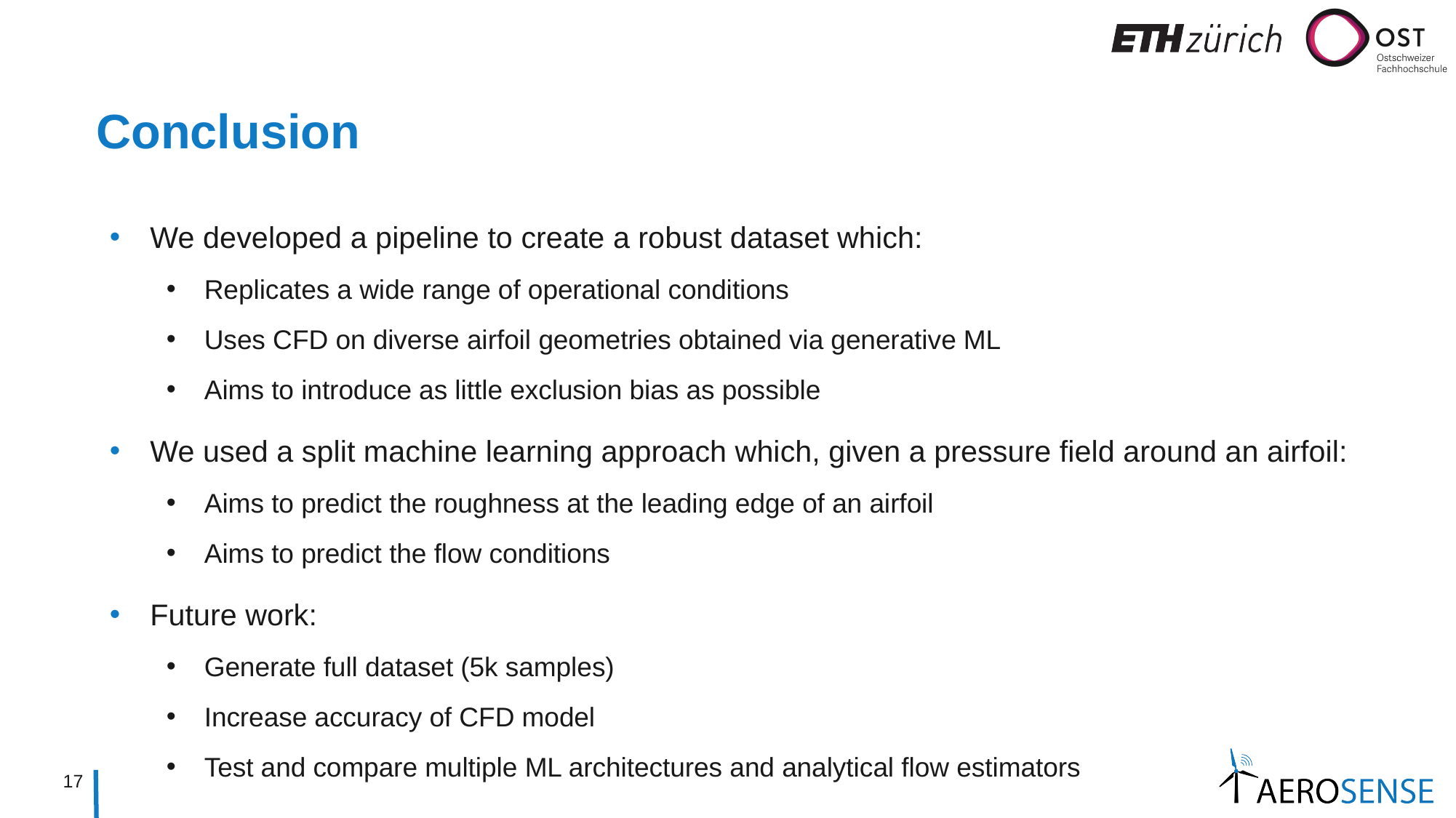

# Conclusion
We developed a pipeline to create a robust dataset which:
Replicates a wide range of operational conditions
Uses CFD on diverse airfoil geometries obtained via generative ML
Aims to introduce as little exclusion bias as possible
We used a split machine learning approach which, given a pressure field around an airfoil:
Aims to predict the roughness at the leading edge of an airfoil
Aims to predict the flow conditions
Future work:
Generate full dataset (5k samples)
Increase accuracy of CFD model
Test and compare multiple ML architectures and analytical flow estimators

17